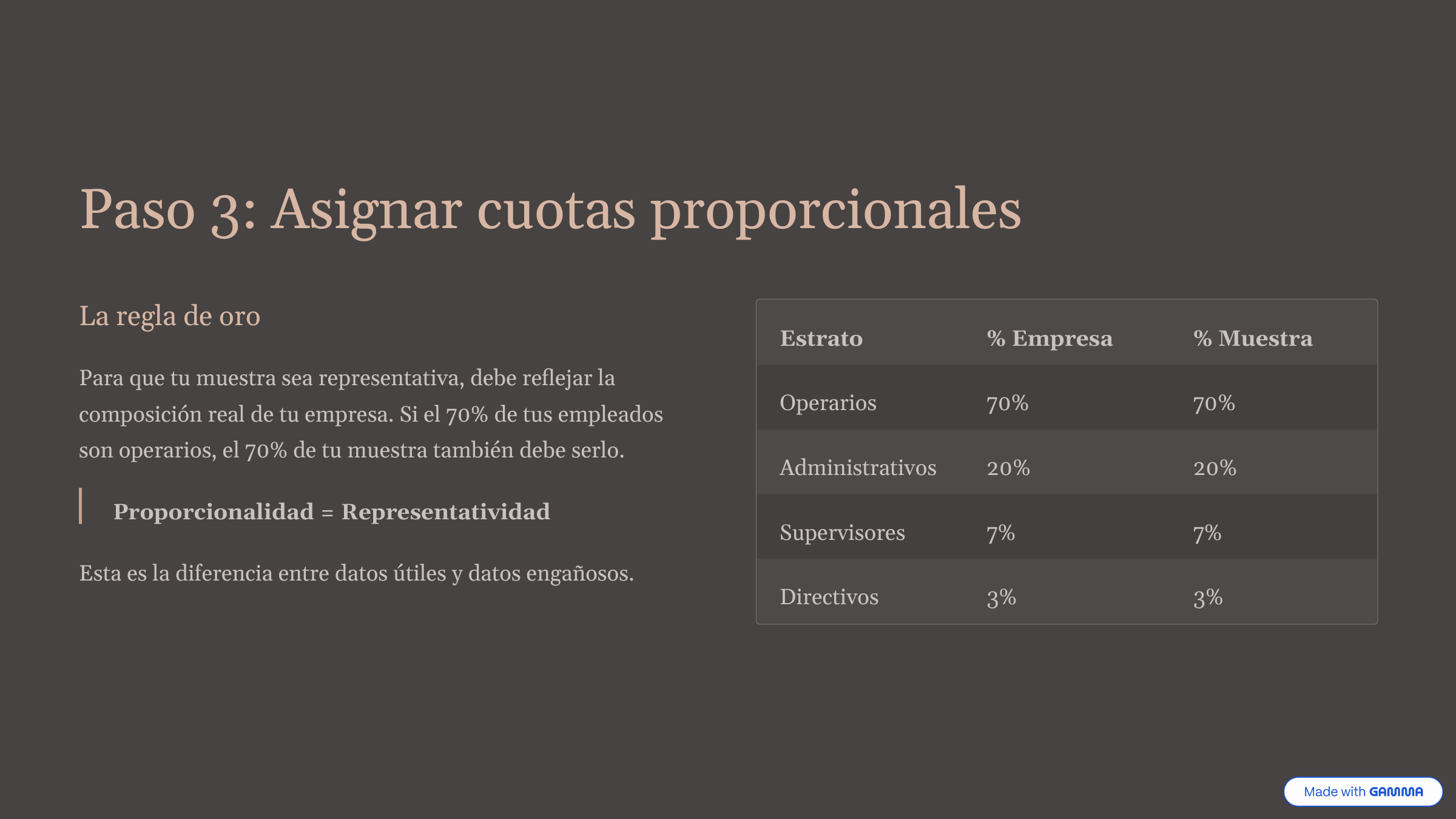

Paso 3: Asignar cuotas proporcionales
La regla de oro

Estrato
% Empresa
% Muestra
Para que tu muestra sea representativa, debe reflejar la composición real de tu empresa. Si el 70% de tus empleados son operarios, el 70% de tu muestra también debe serlo.

Operarios
70%
70%

Administrativos
20%
20%

Proporcionalidad = Representatividad

Supervisores
7%
7%
Esta es la diferencia entre datos útiles y datos engañosos.

Directivos
3%
3%